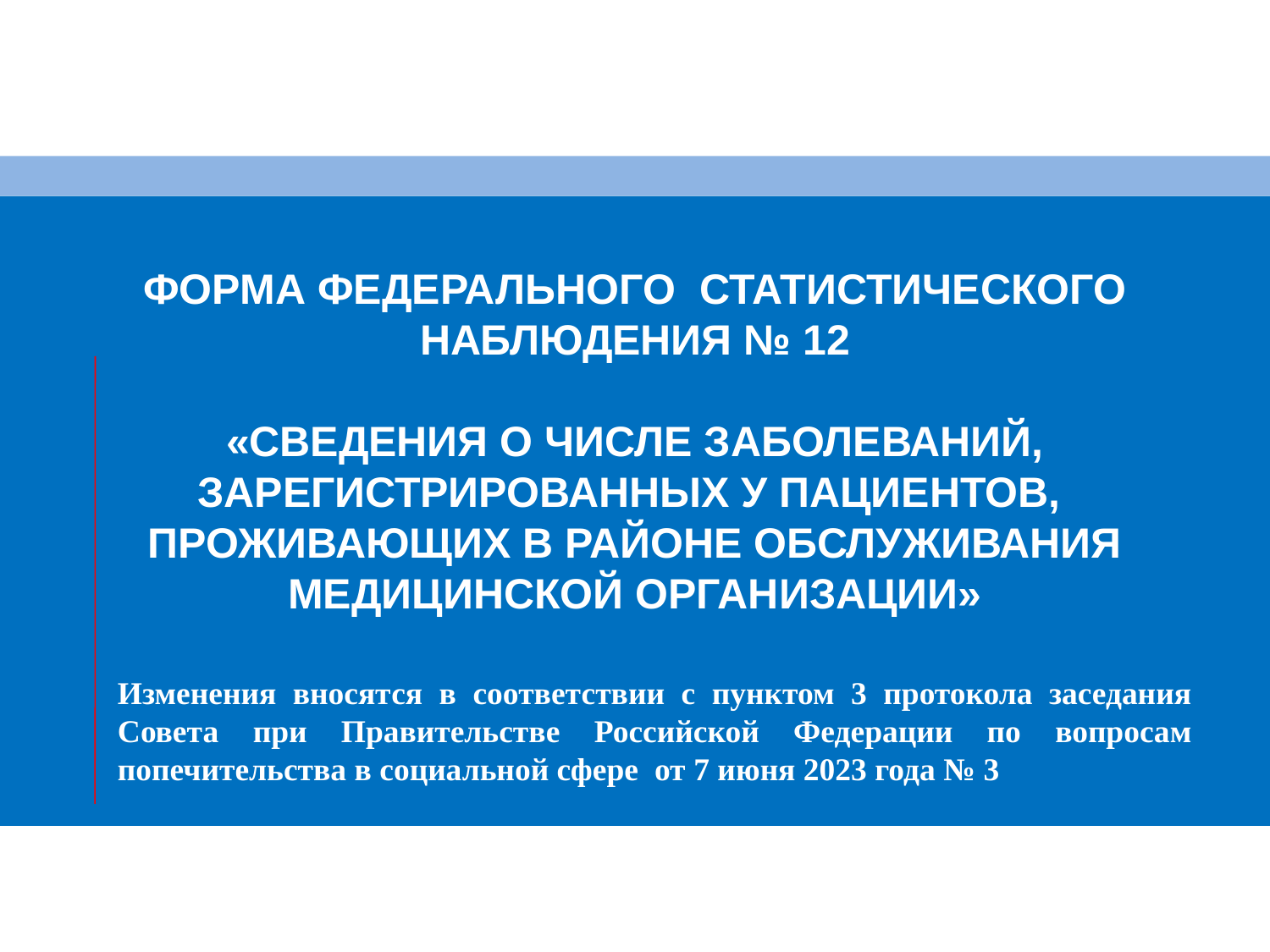

ФОРМА ФЕДЕРАЛЬНОГО  СТАТИСТИЧЕСКОГО НАБЛЮДЕНИЯ № 12

«СВЕДЕНИЯ О ЧИСЛЕ ЗАБОЛЕВАНИЙ, ЗАРЕГИСТРИРОВАННЫХ У ПАЦИЕНТОВ,
ПРОЖИВАЮЩИХ В РАЙОНЕ ОБСЛУЖИВАНИЯ
МЕДИЦИНСКОЙ ОРГАНИЗАЦИИ»

Изменения вносятся в соответствии с пунктом 3 протокола заседания Совета при Правительстве Российской Федерации по вопросам попечительства в социальной сфере  от 7 июня 2023 года № 3